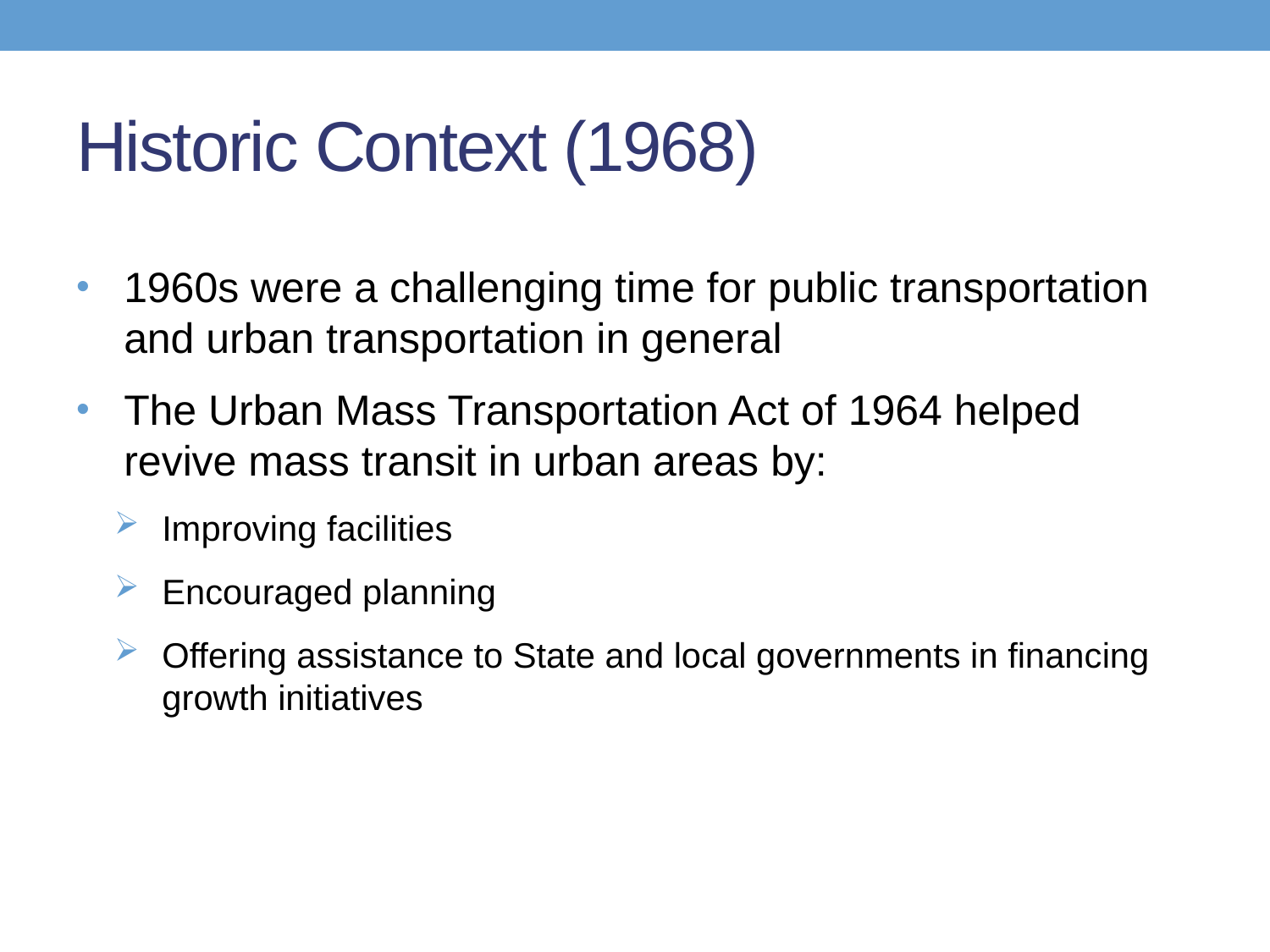

# Historic Context (1968)
1960s were a challenging time for public transportation and urban transportation in general
The Urban Mass Transportation Act of 1964 helped revive mass transit in urban areas by:
Improving facilities
Encouraged planning
Offering assistance to State and local governments in financing growth initiatives